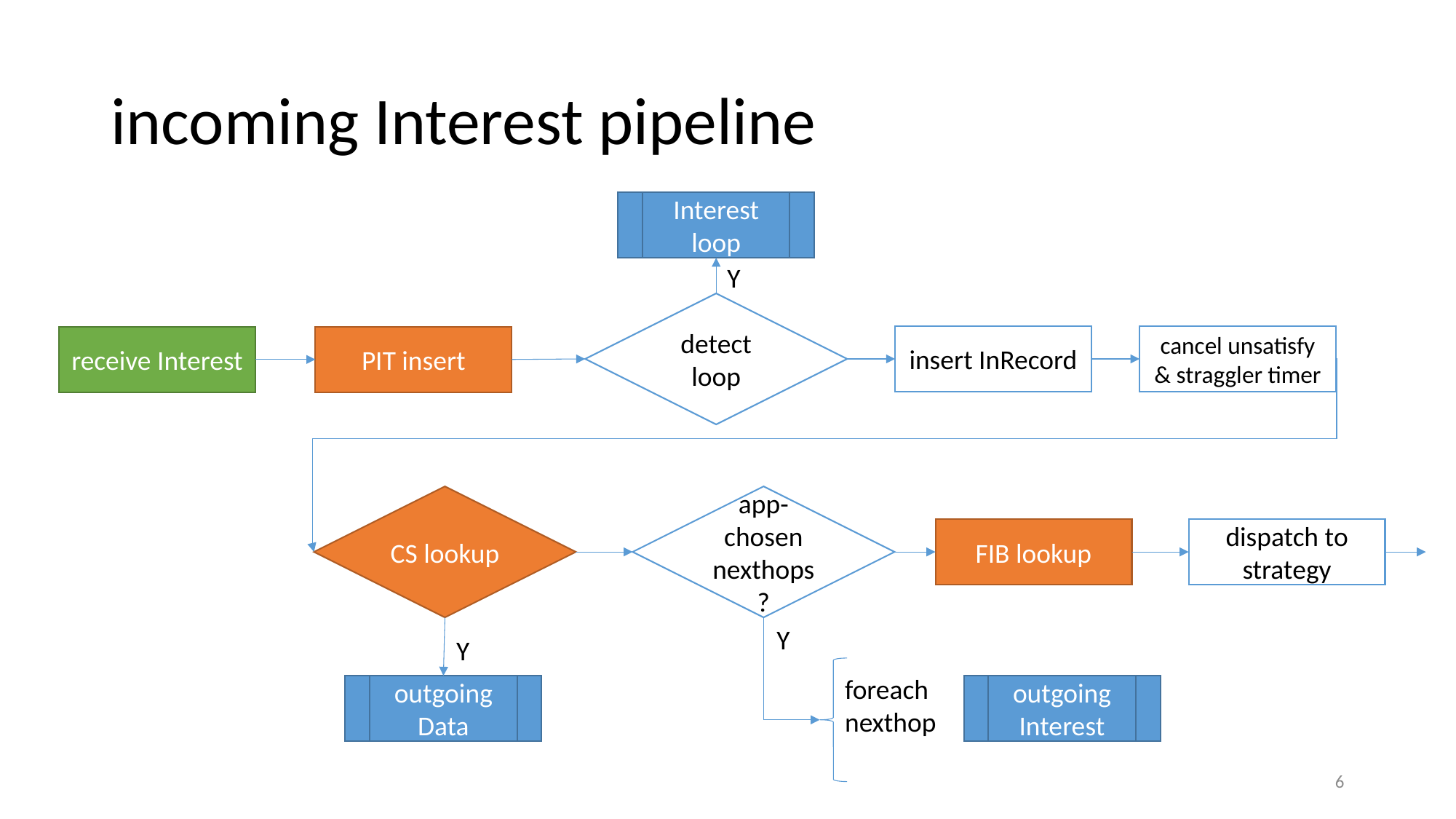

# incoming Interest pipeline
Interest loop
Y
detect loop
insert InRecord
cancel unsatisfy & straggler timer
receive Interest
PIT insert
CS lookup
app-chosen nexthops?
FIB lookup
dispatch to strategy
Y
Y

foreach
nexthop
outgoing Data
outgoing Interest
6